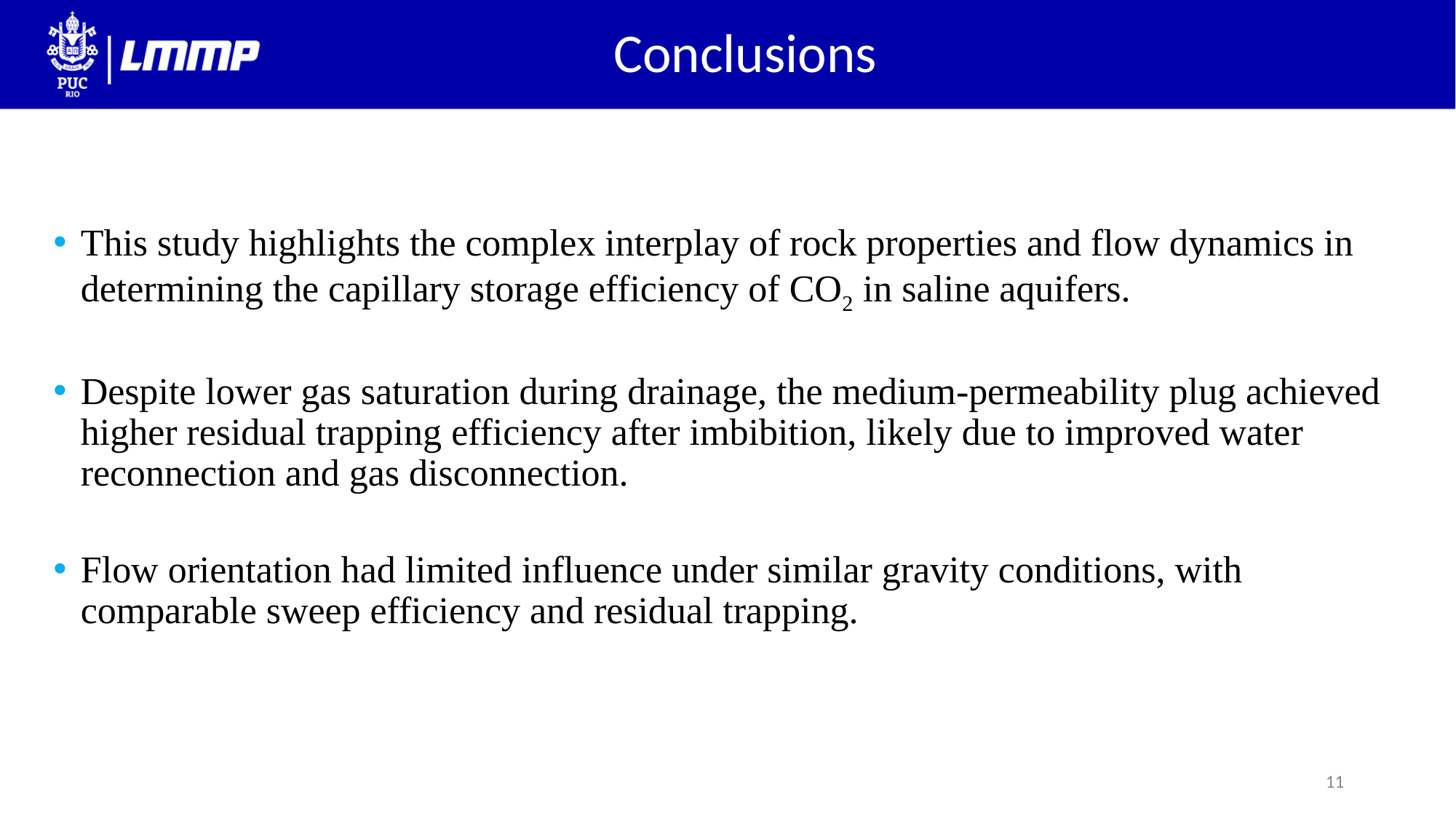

# Conclusions
This study highlights the complex interplay of rock properties and flow dynamics in determining the capillary storage efficiency of CO2 in saline aquifers.
Despite lower gas saturation during drainage, the medium-permeability plug achieved higher residual trapping efficiency after imbibition, likely due to improved water reconnection and gas disconnection.
Flow orientation had limited influence under similar gravity conditions, with comparable sweep efficiency and residual trapping.
11